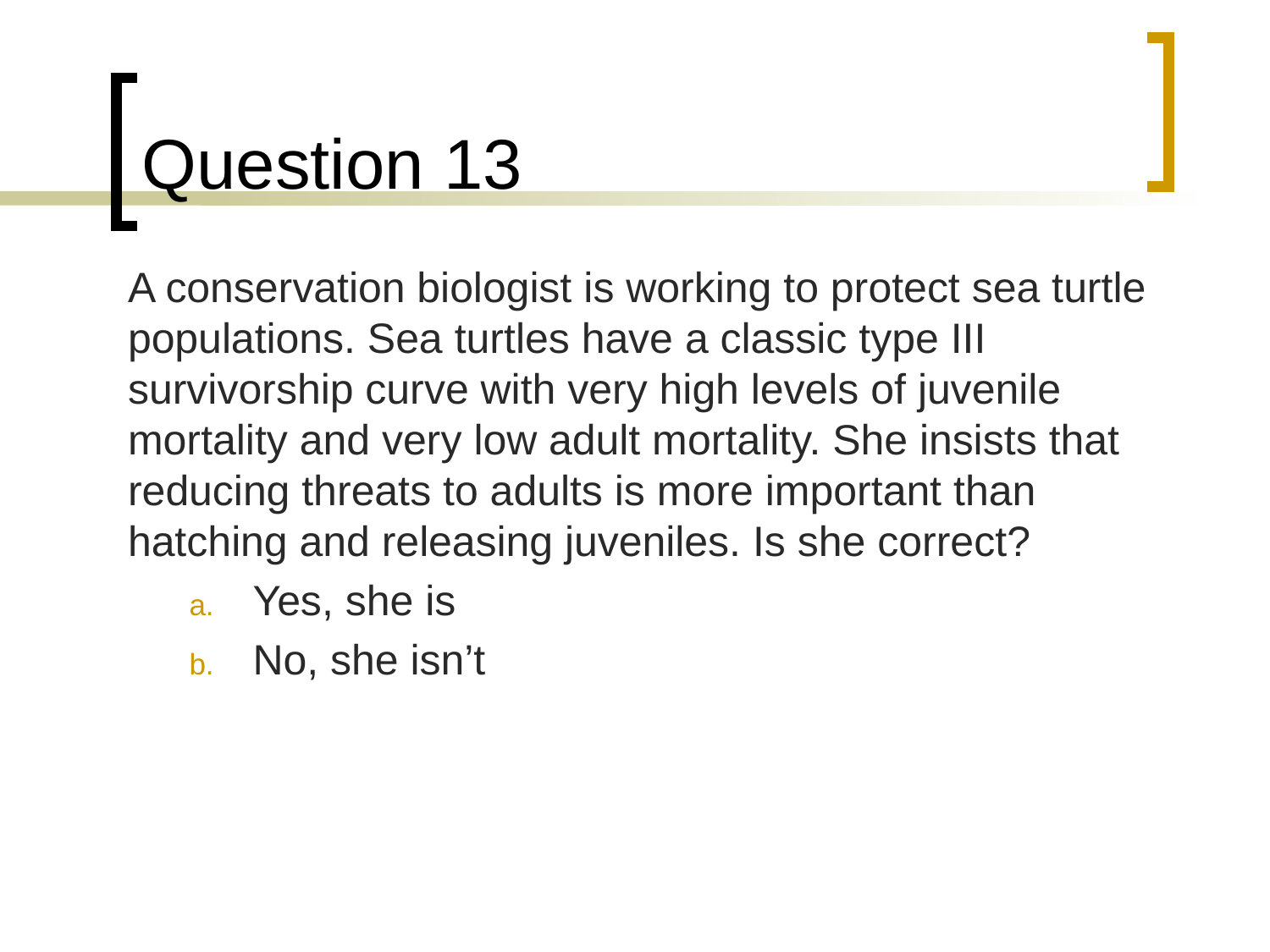

# Question 13
	A conservation biologist is working to protect sea turtle populations. Sea turtles have a classic type III survivorship curve with very high levels of juvenile mortality and very low adult mortality. She insists that reducing threats to adults is more important than hatching and releasing juveniles. Is she correct?
Yes, she is
No, she isn’t